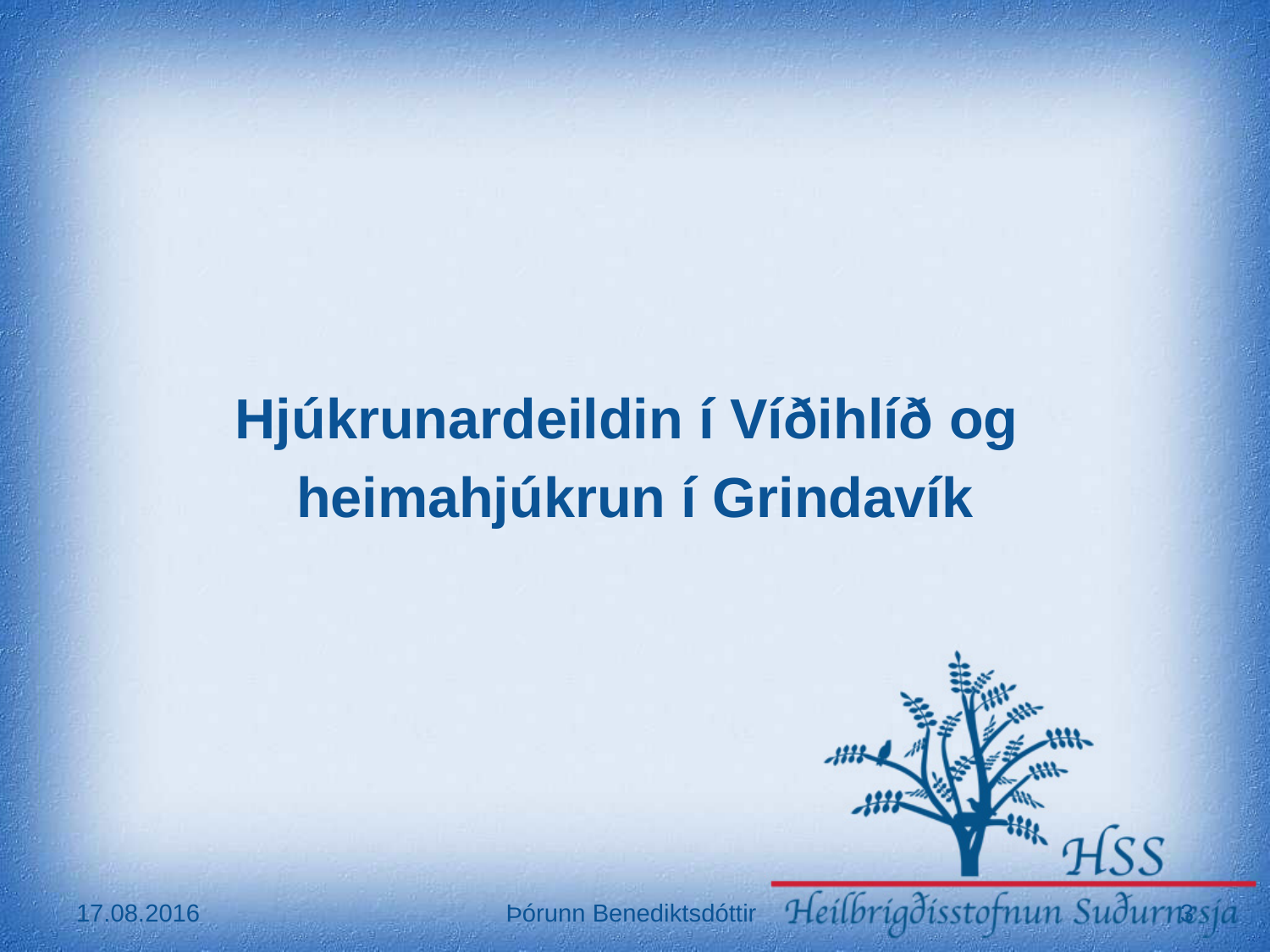

Hjúkrunardeildin í Víðihlíð og
heimahjúkrun í Grindavík

17.08.2016
Þórunn Benediktsdóttir
3